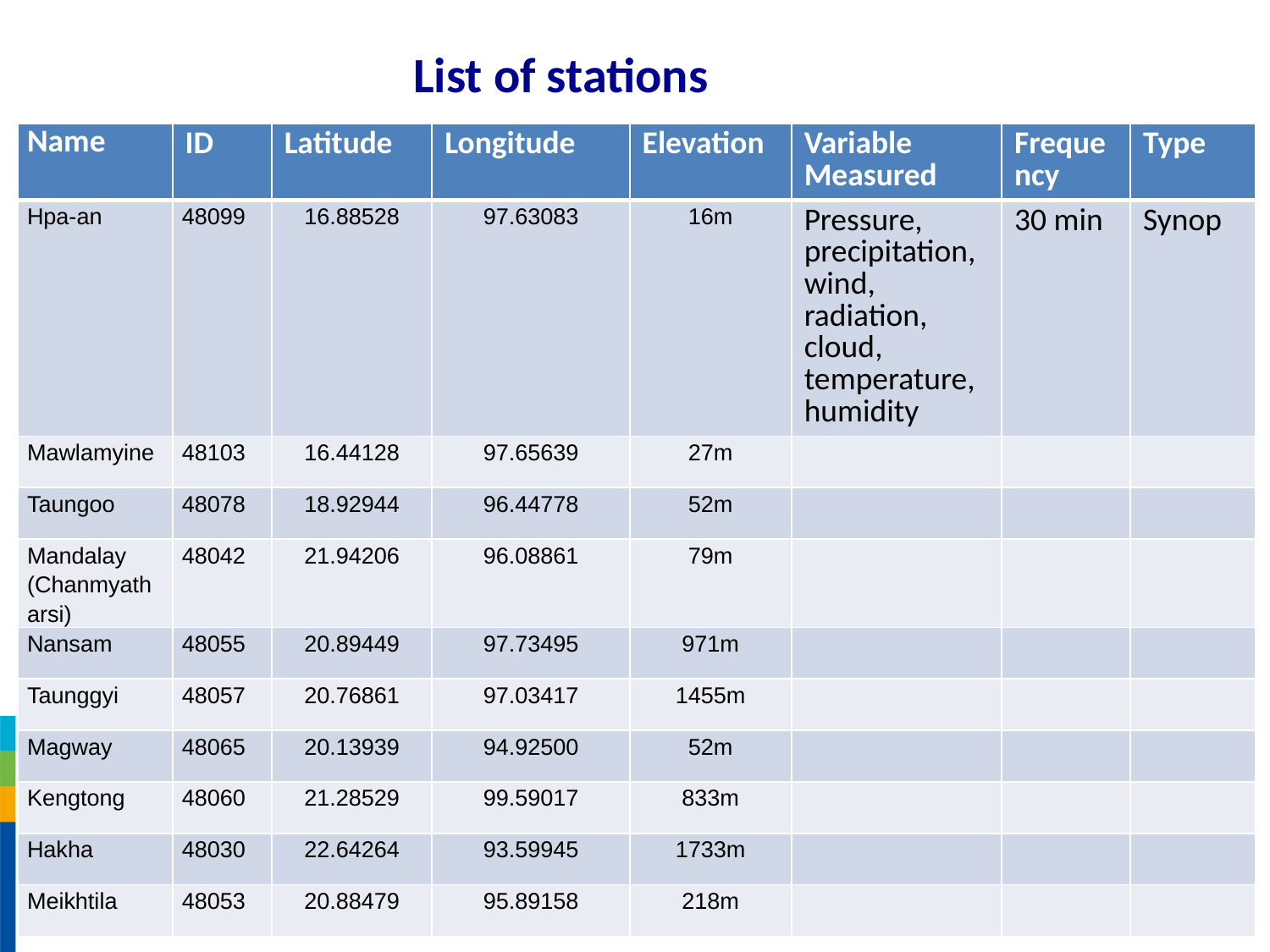

List of stations
| Name | ID | Latitude | Longitude | Elevation | Variable Measured | Frequency | Type |
| --- | --- | --- | --- | --- | --- | --- | --- |
| Hpa-an | 48099 | 16.88528 | 97.63083 | 16m | Pressure, precipitation, wind, radiation, cloud, temperature, humidity | 30 min | Synop |
| Mawlamyine | 48103 | 16.44128 | 97.65639 | 27m |  |  |  |
| Taungoo | 48078 | 18.92944 | 96.44778 | 52m |  |  |  |
| Mandalay (Chanmyatharsi) | 48042 | 21.94206 | 96.08861 | 79m |  |  |  |
| Nansam | 48055 | 20.89449 | 97.73495 | 971m |  |  |  |
| Taunggyi | 48057 | 20.76861 | 97.03417 | 1455m |  |  |  |
| Magway | 48065 | 20.13939 | 94.92500 | 52m |  |  |  |
| Kengtong | 48060 | 21.28529 | 99.59017 | 833m |  |  |  |
| Hakha | 48030 | 22.64264 | 93.59945 | 1733m |  |  |  |
| Meikhtila | 48053 | 20.88479 | 95.89158 | 218m |  |  |  |